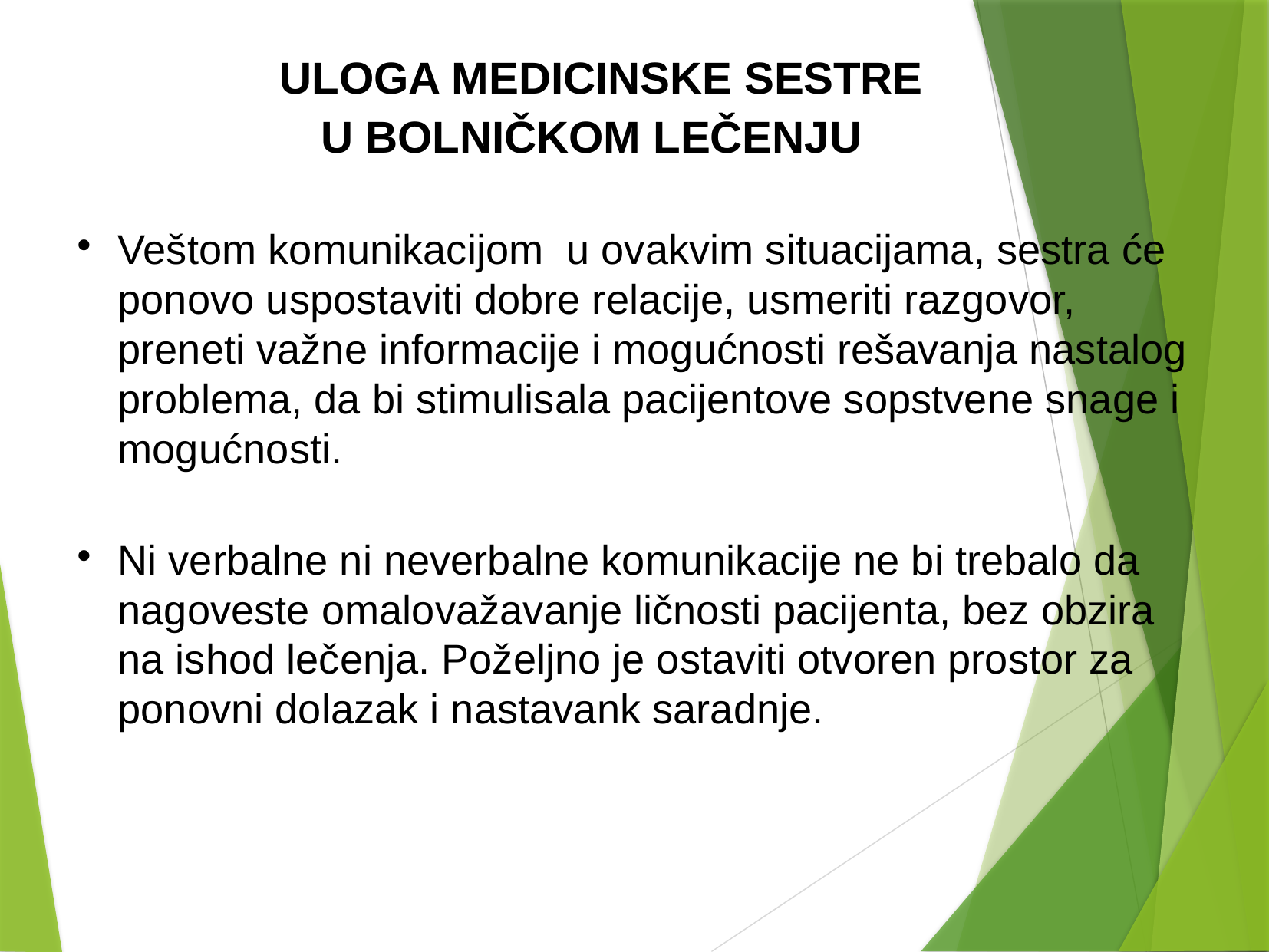

ULOGA MEDICINSKE SESTRE U BOLNIČKOM LEČENJU
Veštom komunikacijom  u ovakvim situacijama, sestra će ponovo uspostaviti dobre relacije, usmeriti razgovor, preneti važne informacije i mogućnosti rešavanja nastalog problema, da bi stimulisala pacijentove sopstvene snage i mogućnosti.

Ni verbalne ni neverbalne komunikacije ne bi trebalo da nagoveste omalovažavanje ličnosti pacijenta, bez obzira na ishod lečenja. Poželjno je ostaviti otvoren prostor za ponovni dolazak i nastavank saradnje.